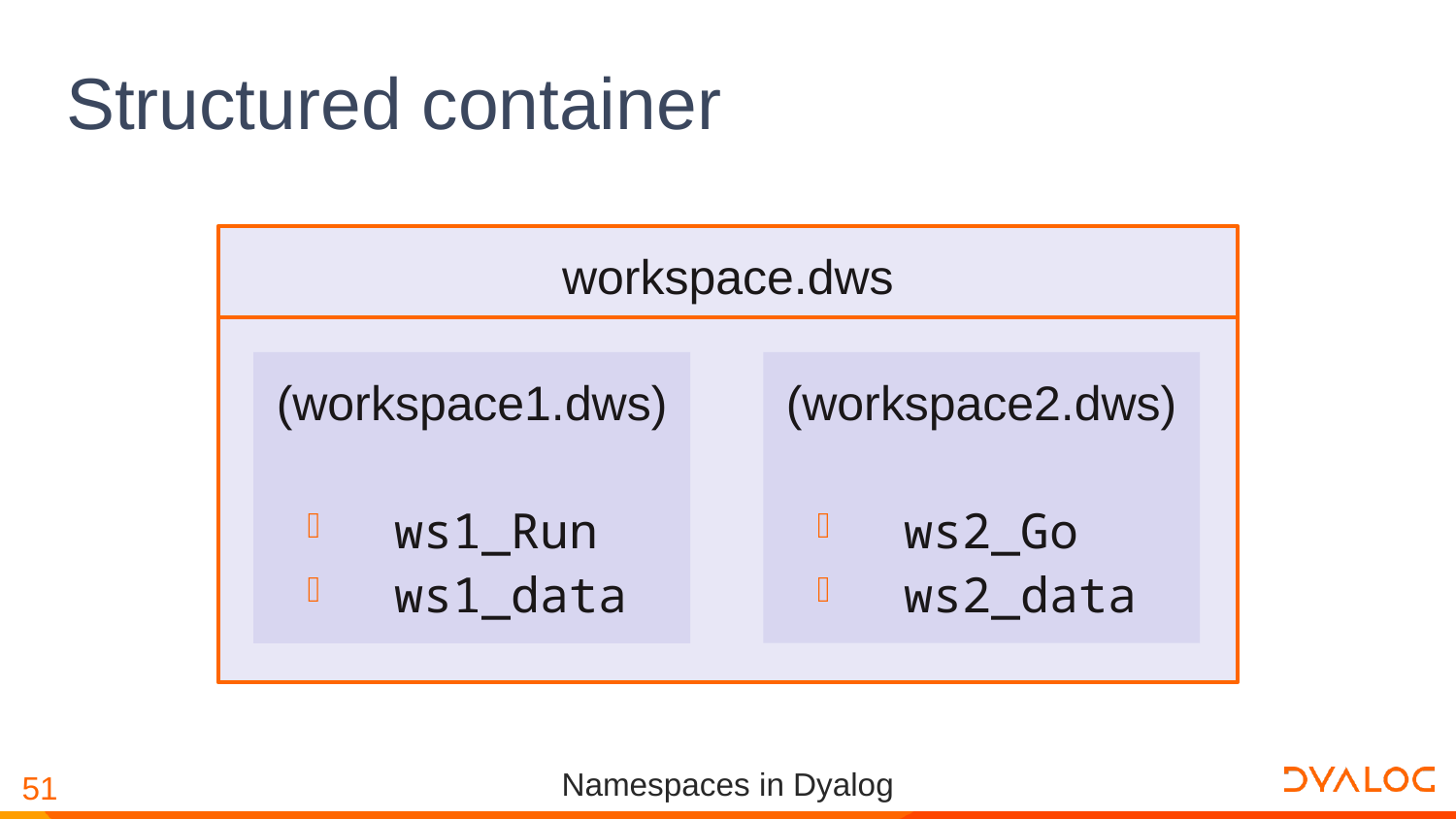

# Structured container
workspace.dws
(workspace1.dws)

 ws1_Run
 ws1_data
(workspace2.dws)

 ws2_Go
 ws2_data